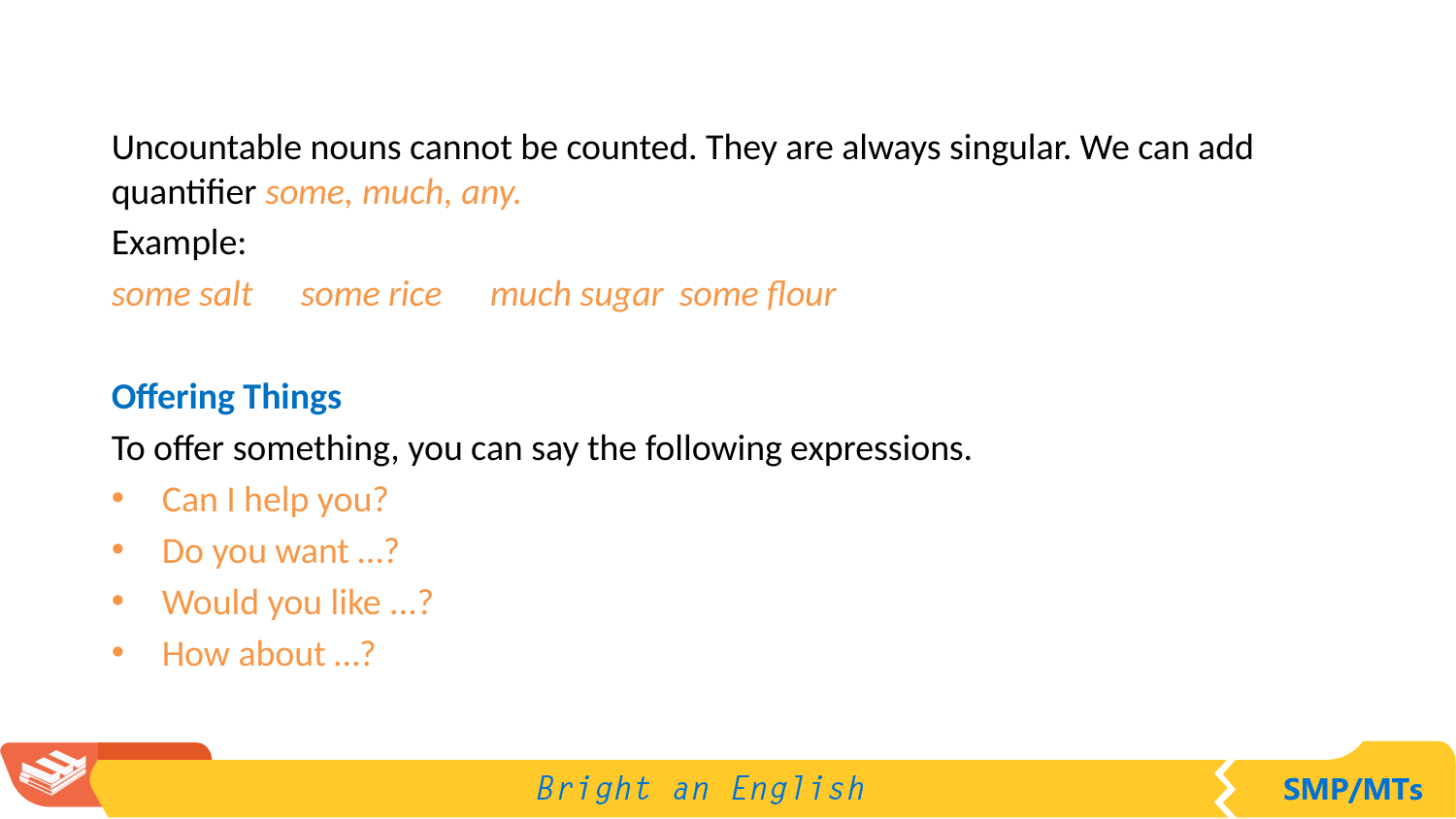

Uncountable nouns cannot be counted. They are always singular. We can add quantifier some, much, any.
Example:
some salt	some rice	much sugar	some flour

Offering Things
To offer something, you can say the following expressions.
Can I help you?
Do you want …?
Would you like ...?
How about …?